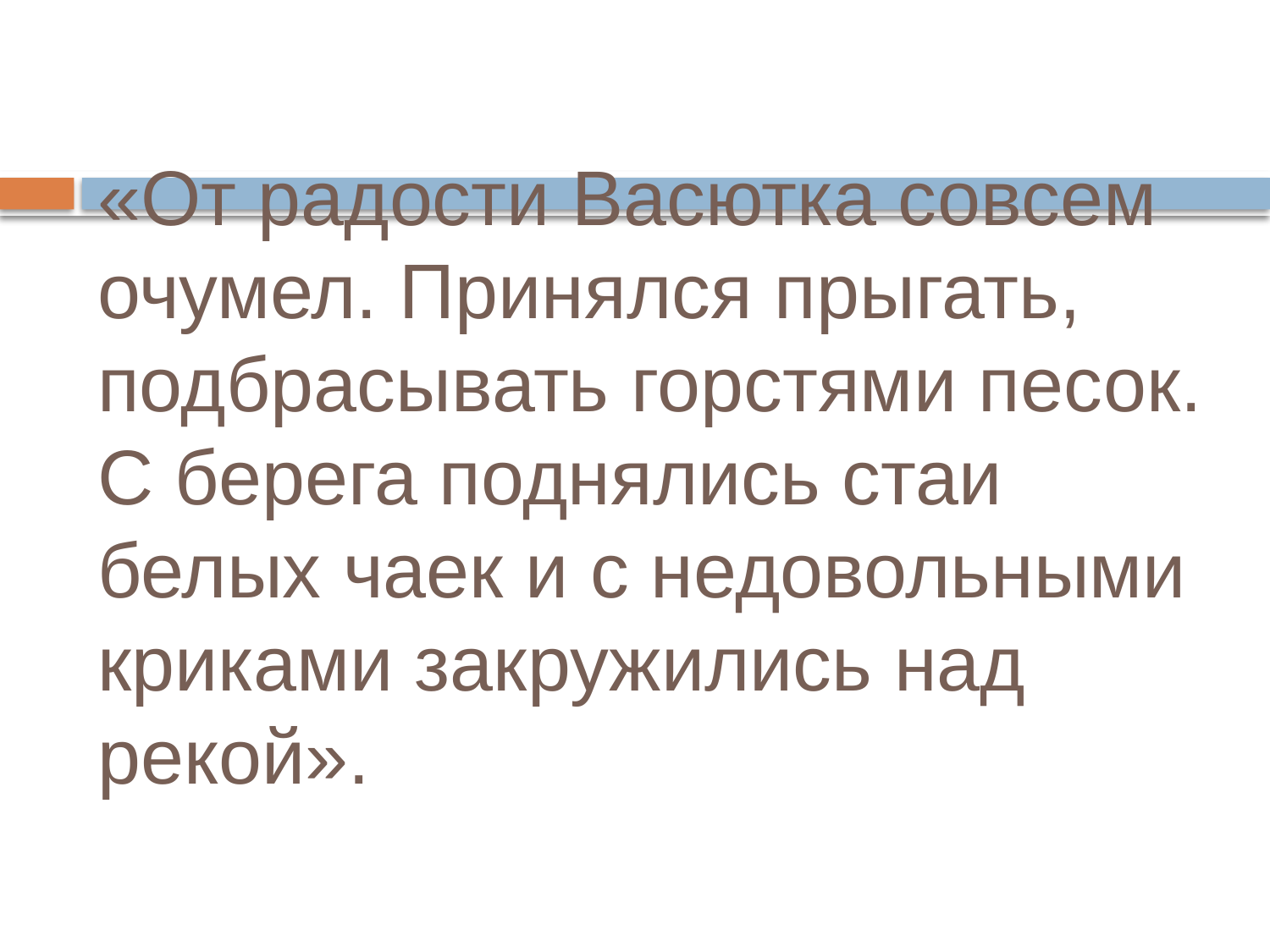

# «От радости Васютка совсем очумел. Принялся прыгать, подбрасывать горстями песок. С берега поднялись стаи белых чаек и с недовольными криками закружились над рекой».